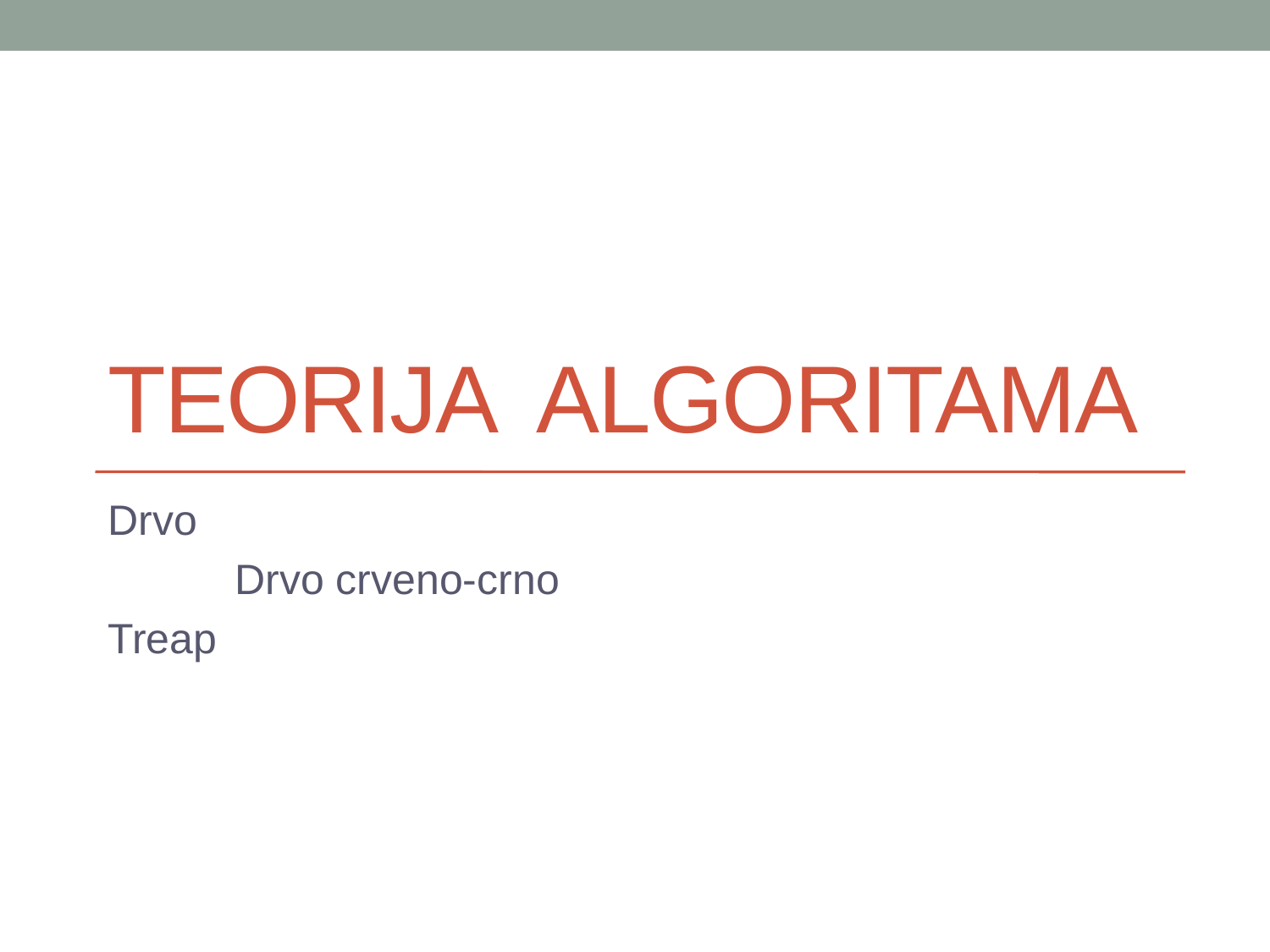

# Teorija  algoritama
Drvo
	Drvo crveno-crno
Treap